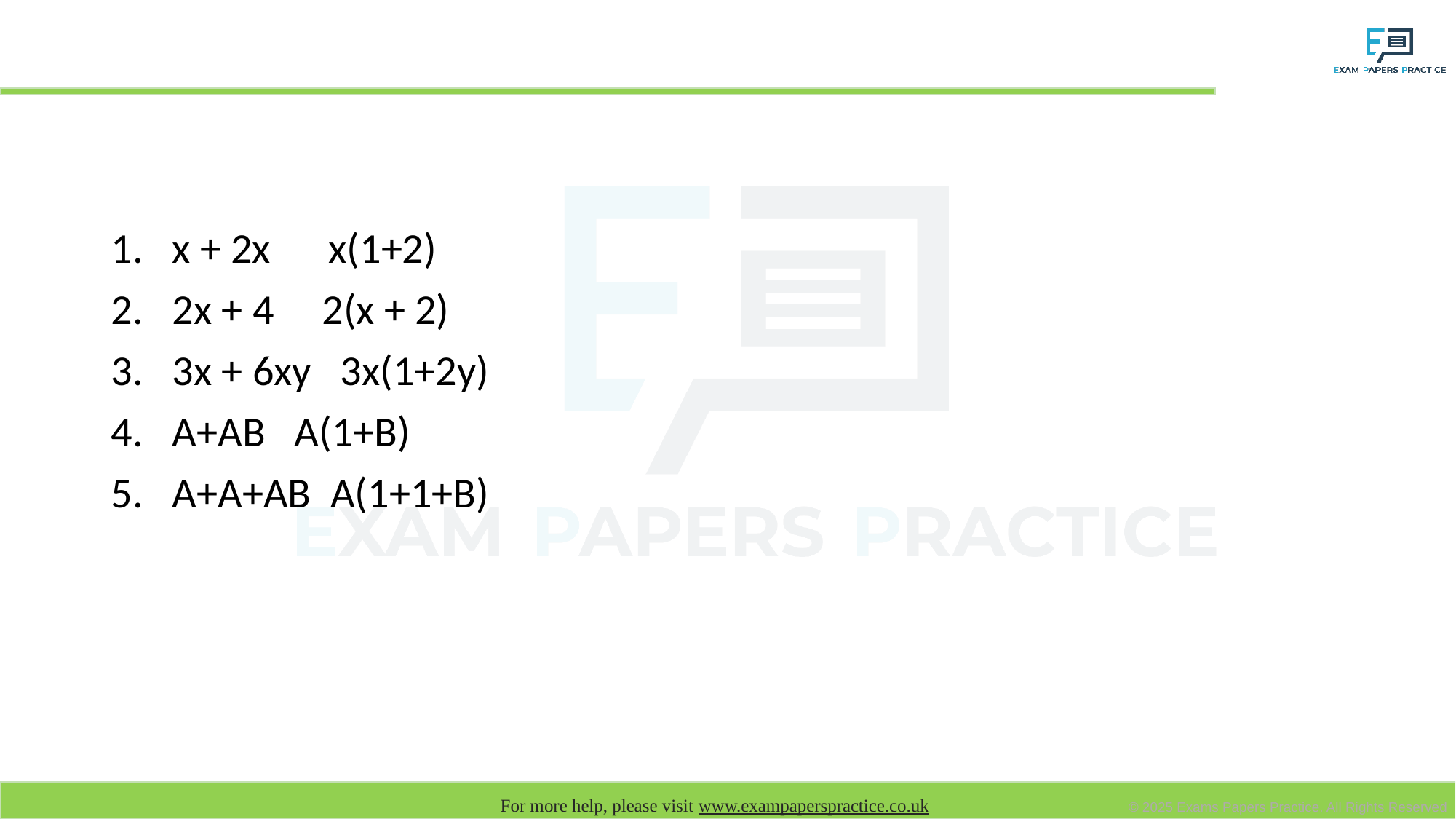

# Revision: Factorise the following expressions (answers)
x + 2x      x(1+2)
2x + 4     2(x + 2)
3x + 6xy   3x(1+2y)
A+AB   A(1+B)
A+A+AB  A(1+1+B)